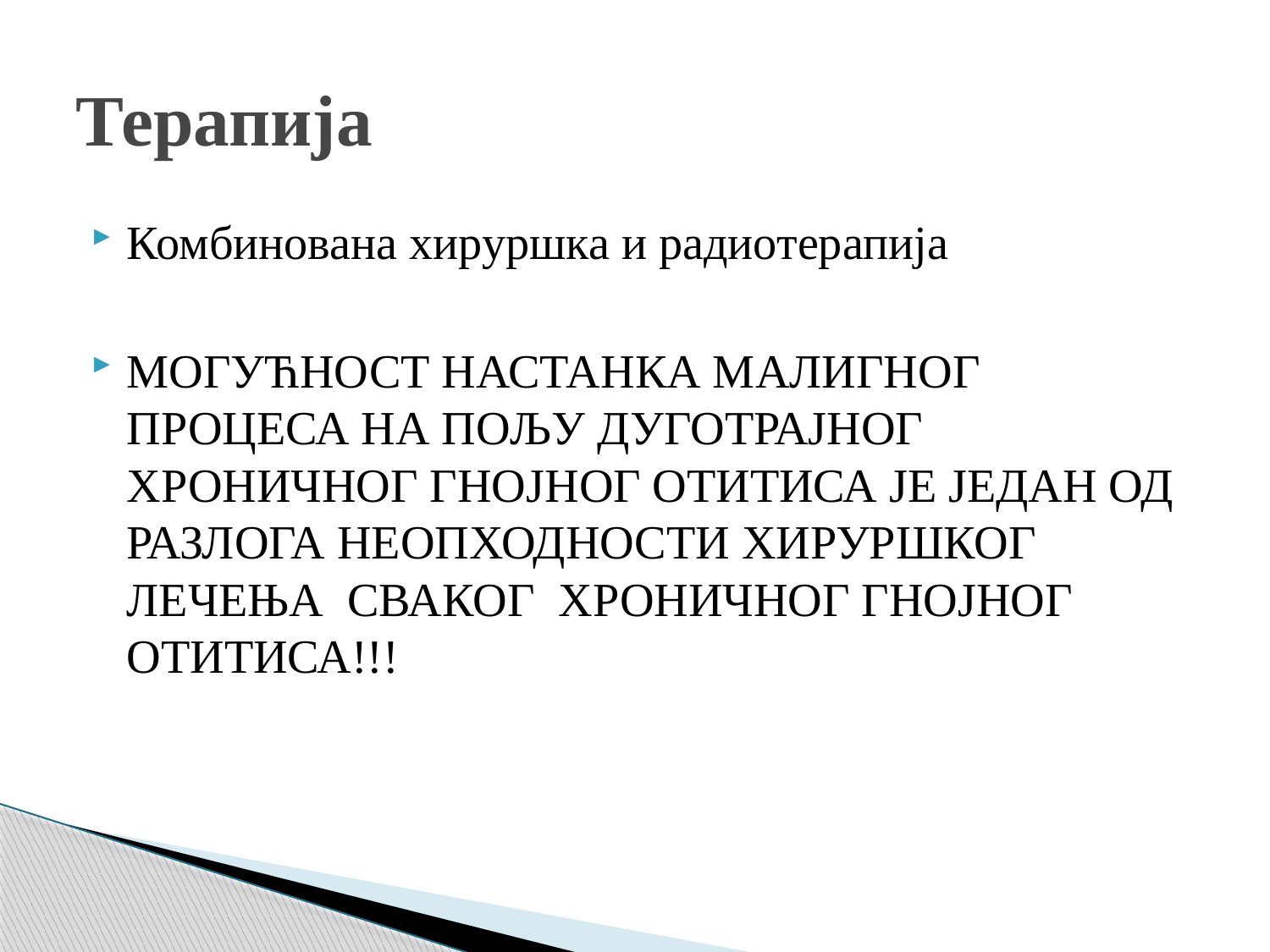

# Терапија
Комбинована хируршка и радиотерапија

МОГУЋНОСТ НАСТАНКА МАЛИГНОГ ПРОЦЕСА НА ПОЉУ ДУГОТРАЈНОГ ХРОНИЧНОГ ГНОЈНОГ ОТИТИСА ЈЕ ЈЕДАН ОД РАЗЛОГА НЕОПХОДНОСТИ ХИРУРШКОГ ЛЕЧЕЊА  СВАКОГ  ХРОНИЧНОГ ГНОЈНОГ ОТИТИСА!!!